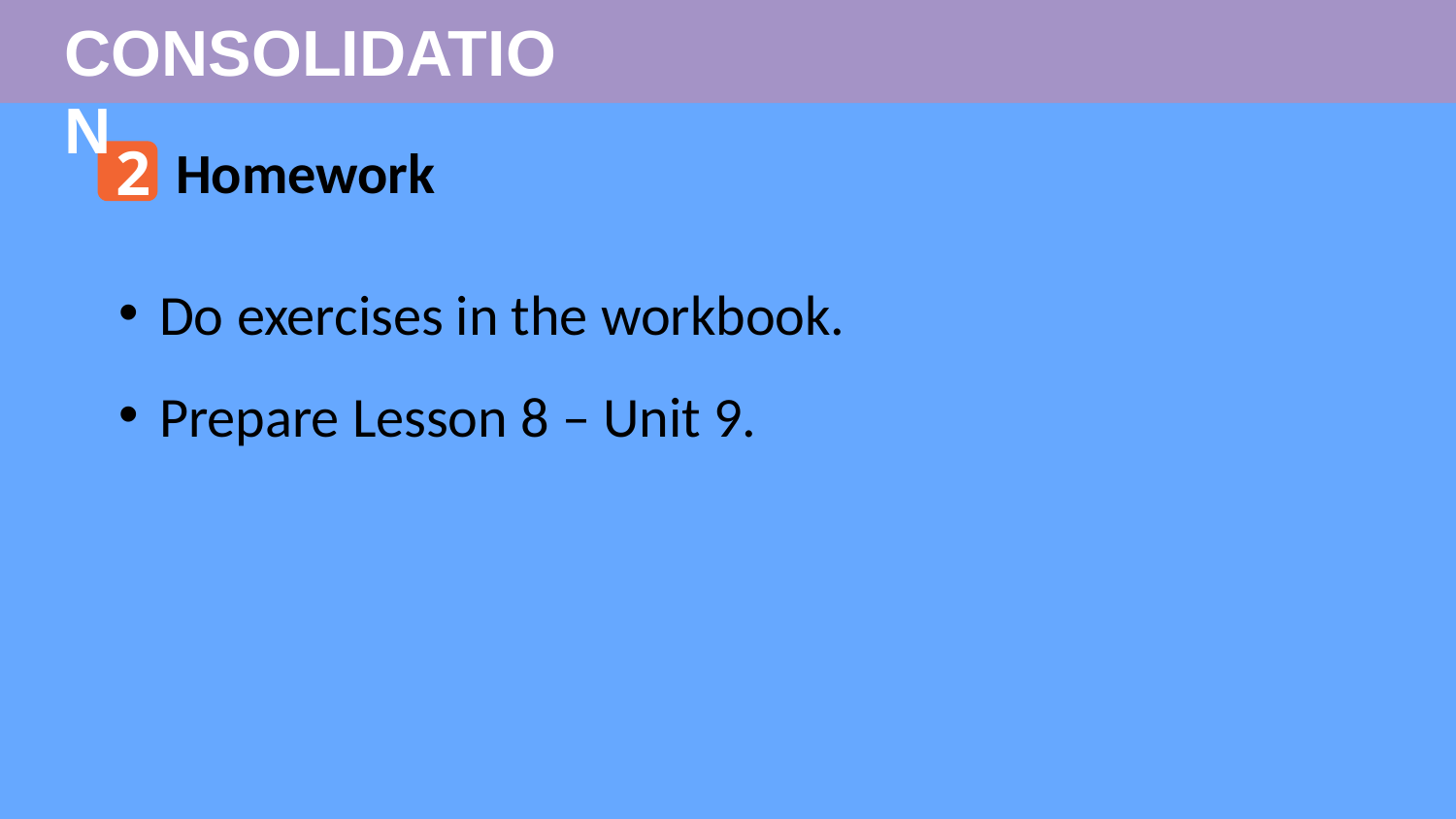

CONSOLIDATION
2
Homework

Do exercises in the workbook.
Prepare Lesson 8 – Unit 9.